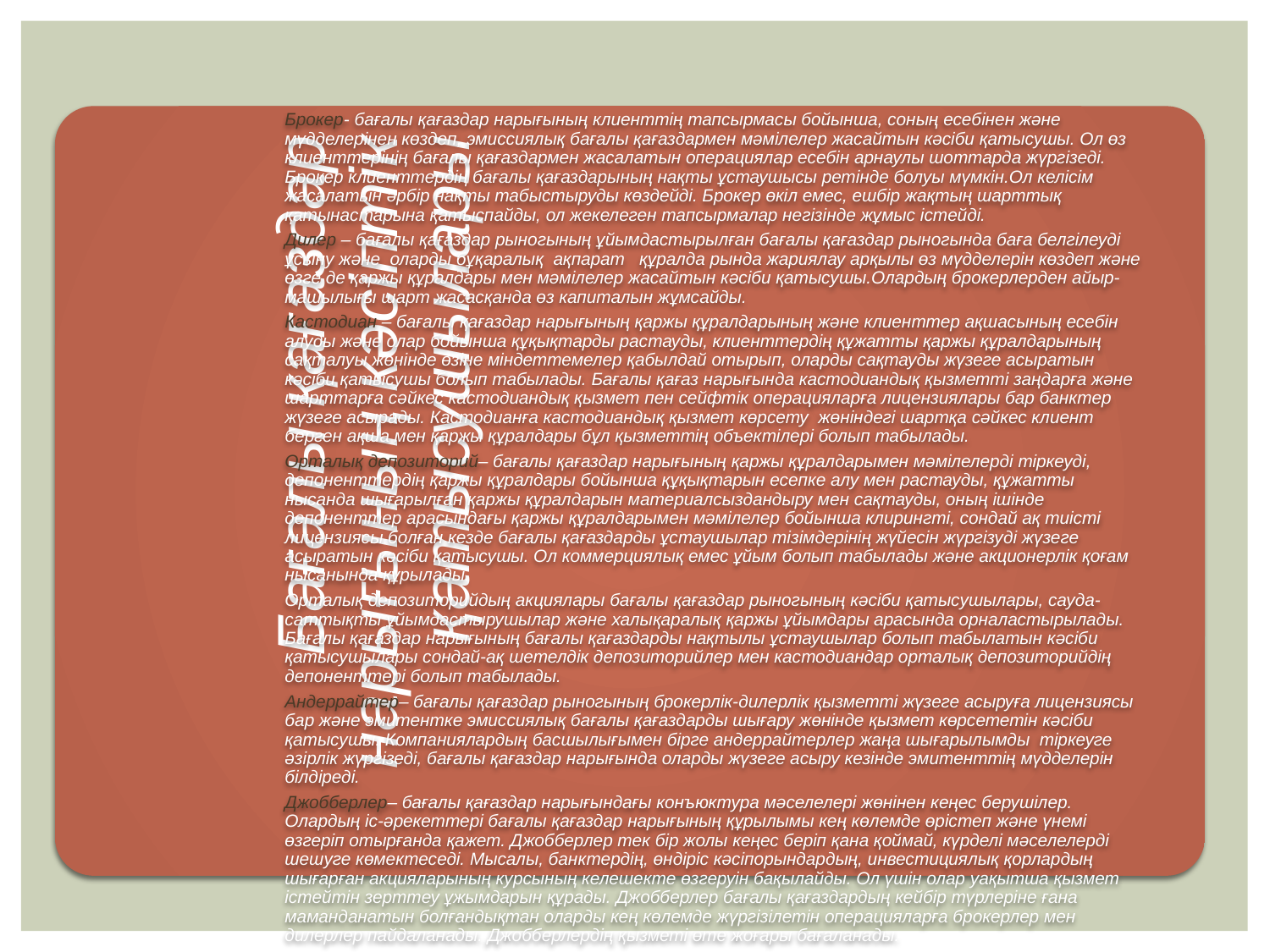

Бағалы қағаздар нарығының кәсіптік қатысушылары
Брокер- бағалы қағаздар нарығының клиенттің тапсырмасы бойынша, соның есебінен және мүдделерінен көздеп, эмиссиялық бағалы қағаздармен мәмілелер жасайтын кәсіби қатысушы. Ол өз клиенттерінің бағалы қағаздармен жасалатын операциялар есебін арнаулы шоттарда жүргізеді. Брокер клиенттердің бағалы қағаздарының нақты ұстаушысы ретінде болуы мүмкін.Ол келісім жасалатын әрбір нақты табыстыруды көздейді. Брокер өкіл емес, ешбір жақтың шарттық қатынастарына қатыспайды, ол жекелеген тапсырмалар негізінде жұмыс істейді.
Дилер – бағалы қағаздар рыногының ұйымдастырылған бағалы қағаздар рыногында баға белгілеуді ұсыну және  оларды бұқаралық  ақпарат   құралда рында жариялау арқылы өз мүдделерін көздеп және өзге де қаржы құралдары мен мәмілелер жасайтын кәсіби қатысушы.Олардың брокерлерден айыр- машылығы шарт жасасқанда өз капиталын жұмсайды.
Кастодиан – бағалы қағаздар нарығының қаржы құралдарының және клиенттер ақшасының есебін алуды және олар бойынша құқықтарды растауды, клиенттердің құжатты қаржы құралдарының сақталуы жөнінде өзіне міндеттемелер қабылдай отырып, оларды сақтауды жүзеге асыратын кәсіби қатысушы болып табылады. Бағалы қағаз нарығында кастодиандық қызметті заңдарға және шарттарға сәйкес кастодиандық қызмет пен сейфтік операцияларға лицензиялары бар банктер жүзеге асырады. Кастодианға кастодиандық қызмет көрсету  жөніндегі шартқа сәйкес клиент берген ақша мен қаржы құралдары бұл қызметтің объектілері болып табылады.
Орталық депозиторий– бағалы қағаздар нарығының қаржы құралдарымен мәмілелерді тіркеуді, депоненттердің қаржы құралдары бойынша құқықтарын есепке алу мен растауды, құжатты нысанда шығарылған қаржы құралдарын материалсыздандыру мен сақтауды, оның ішінде депоненттер арасындағы қаржы құралдарымен мәмілелер бойынша клирингті, сондай ақ тиісті лицензиясы болған кезде бағалы қағаздарды ұстаушылар тізімдерінің жүйесін жүргізуді жүзеге асыратын кәсіби қатысушы. Ол коммерциялық емес ұйым болып табылады және акционерлік қоғам нысанында құрылады.
Орталық депозиторийдың акциялары бағалы қағаздар рыногының кәсіби қатысушылары, сауда-саттықты ұйымдастырушылар және халықаралық қаржы ұйымдары арасында орналастырылады. Бағалы қағаздар нарығының бағалы қағаздарды нақтылы ұстаушылар болып табылатын кәсіби қатысушылары сондай-ақ шетелдік депозиторийлер мен кастодиандар орталық депозиторийдің депоненттері болып табылады.
Андеррайтер– бағалы қағаздар рыногының брокерлік-дилерлік қызметті жүзеге асыруға лицензиясы бар және эмитентке эмиссиялық бағалы қағаздарды шығару жөнінде қызмет көрсететін кәсіби қатысушы. Компаниялардың басшылығымен бірге андеррайтерлер жаңа шығарылымды  тіркеуге әзірлік жүргізеді, бағалы қағаздар нарығында оларды жүзеге асыру кезінде эмитенттің мүдделерін білдіреді.
Джобберлер– бағалы қағаздар нарығындағы конъюктура мәселелері жөнінен кеңес берушілер. Олардың іс-әрекеттері бағалы қағаздар нарығының құрылымы кең көлемде өрістеп және үнемі өзгеріп отырғанда қажет. Джобберлер тек бір жолы кеңес беріп қана қоймай, күрделі мәселелерді шешуге көмектеседі. Мысалы, банктердің, өндіріс кәсіпорындардың, инвестициялық қорлардың шығарған акцияларының курсының келешекте өзгеруін бақылайды. Ол үшін олар уақытша қызмет істейтін зерттеу ұжымдарын құрады. Джобберлер бағалы қағаздардың кейбір түрлеріне ғана маманданатын болғандықтан оларды кең көлемде жүргізілетін операцияларға брокерлер мен дилерлер пайдаланады. Джобберлердің қызметі өте жоғары бағаланады.